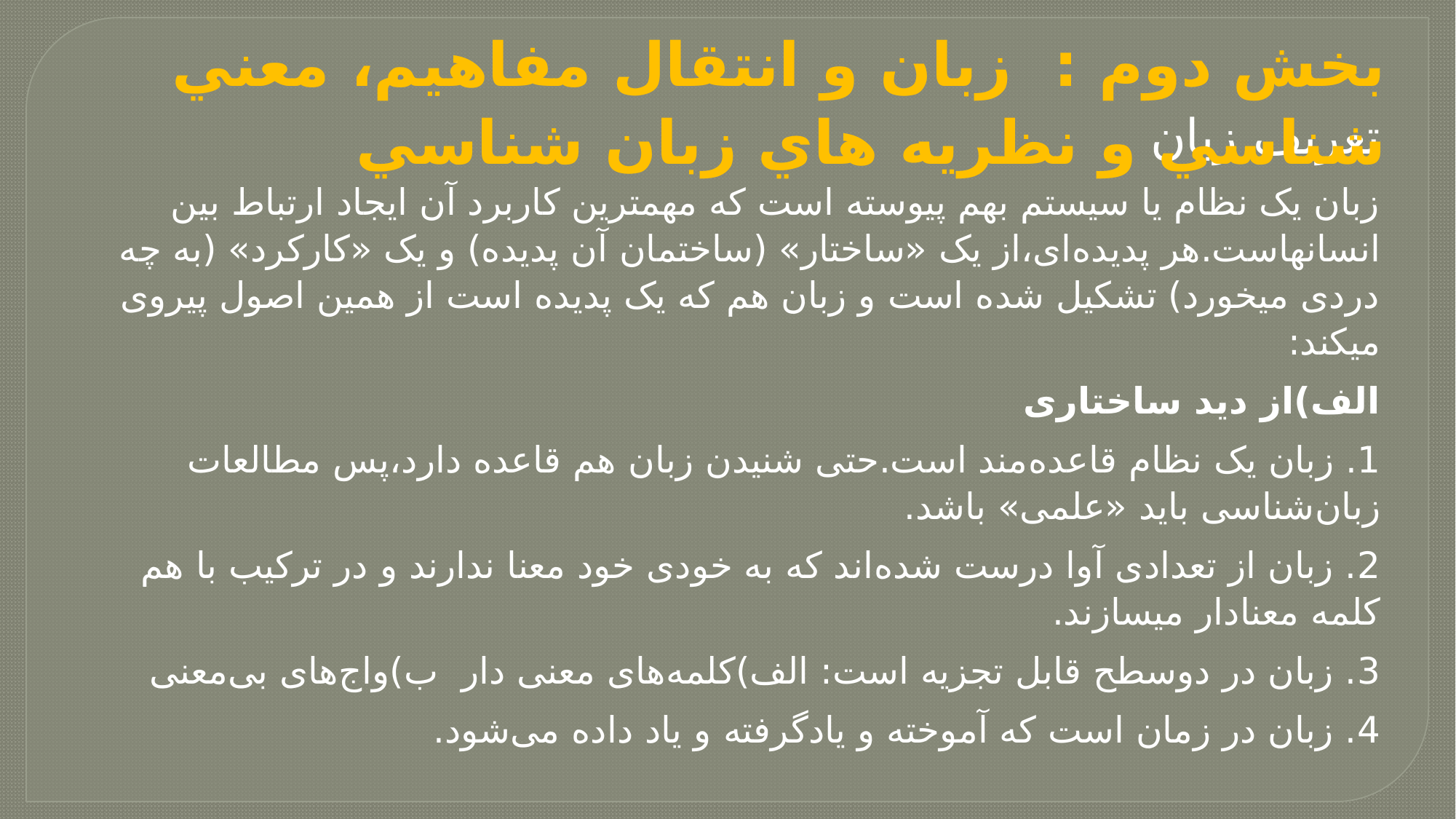

بخش دوم :  زبان و انتقال مفاهيم، معني شناسي و نظريه هاي زبان شناسي
تعریف زبان
زبان یک نظام یا سیستم بهم پیوسته است که مهمترین کاربرد آن ایجاد ارتباط بین انسانهاست.هر پدیده‌ای،از یک «ساختار» (ساختمان آن پدیده) و یک «کارکرد» (به چه دردی میخورد) تشکیل شده است و زبان هم که یک پدیده است از همین اصول پیروی میکند:
الف)از دید ساختاری
1. زبان یک نظام قاعده‌مند است.حتی شنیدن زبان هم قاعده دارد،پس مطالعات زبان‌شناسی باید «علمی» باشد.
2. زبان از تعدادی آوا درست شده‌اند که به خودی خود معنا ندارند و در ترکیب با هم کلمه معنا‌دار میسازند.
3. زبان در دوسطح قابل تجزیه است: الف)کلمه‌های معنی دار  ب)واج‌ها‌ی بی‌معنی
4. زبان در زمان است که آموخته و یادگرفته و یاد داده می‌شود.